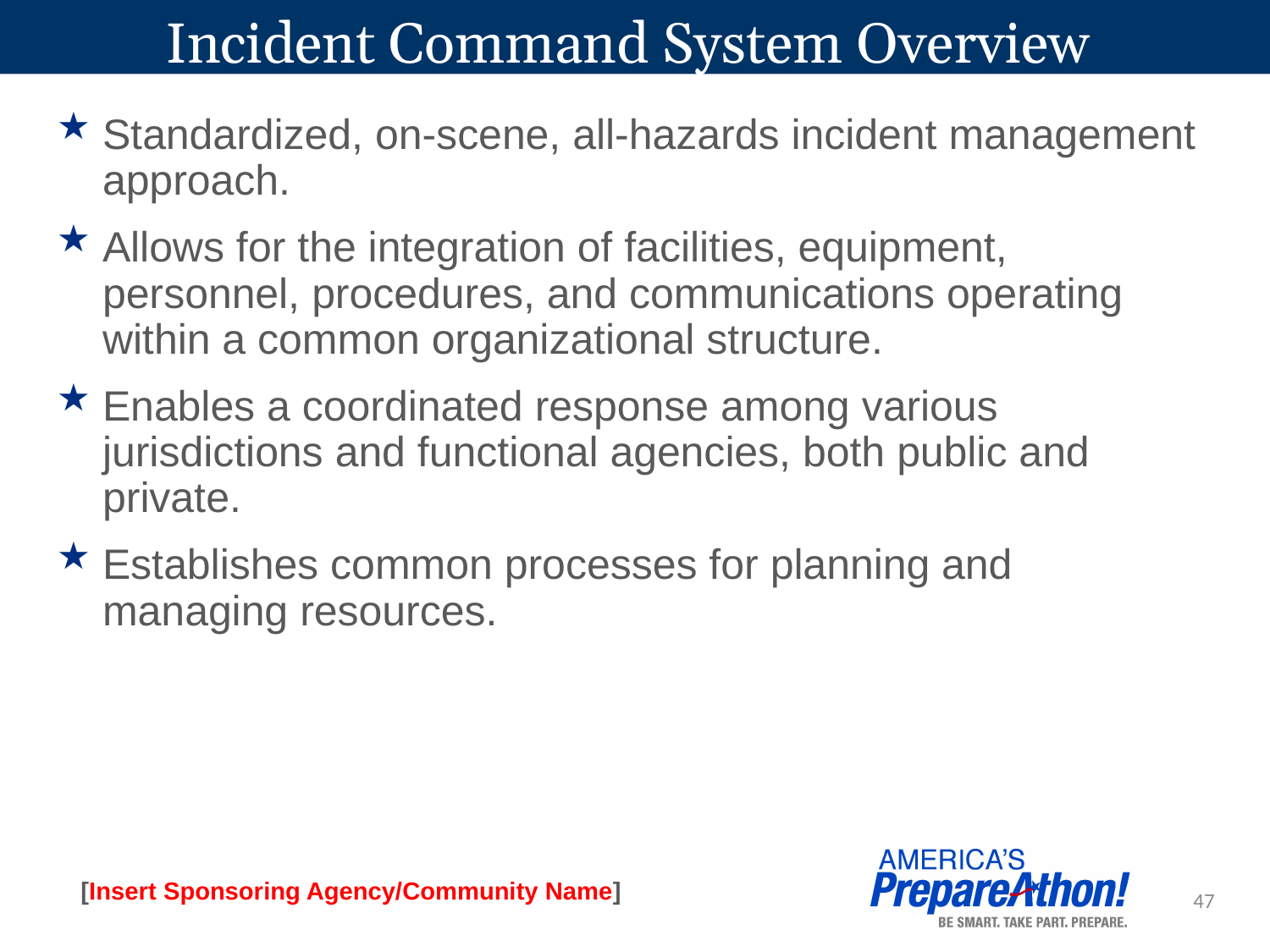

# Incident Command System Overview
Standardized, on-scene, all-hazards incident management approach.
Allows for the integration of facilities, equipment, personnel, procedures, and communications operating within a common organizational structure.
Enables a coordinated response among various jurisdictions and functional agencies, both public and private.
Establishes common processes for planning and managing resources.

47